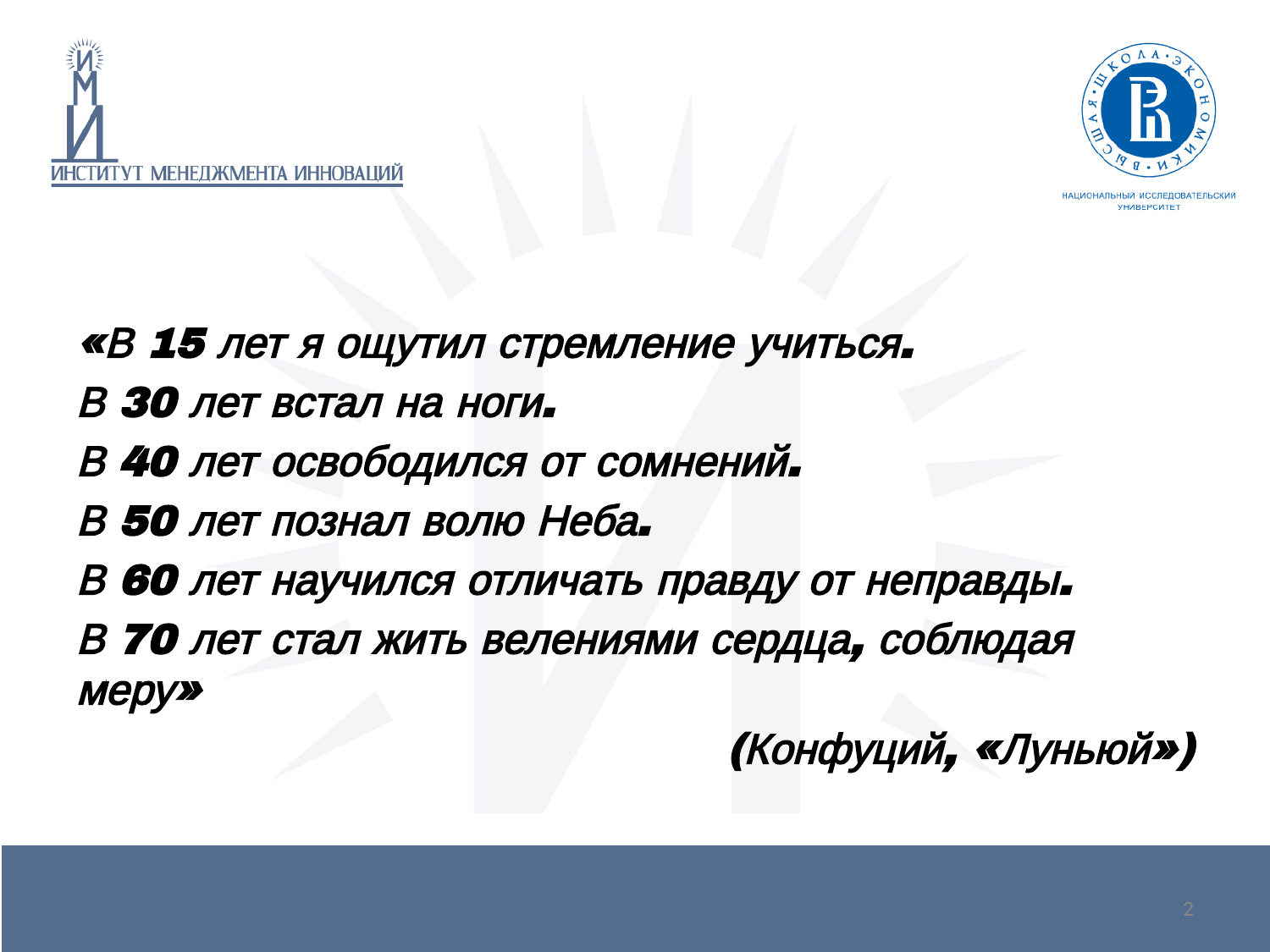

#
«В 15 лет я ощутил стремление учиться.
В 30 лет встал на ноги.
В 40 лет освободился от сомнений.
В 50 лет познал волю Неба.
В 60 лет научился отличать правду от неправды.
В 70 лет стал жить велениями сердца, соблюдая меру»
(Конфуций, «Луньюй»)
2